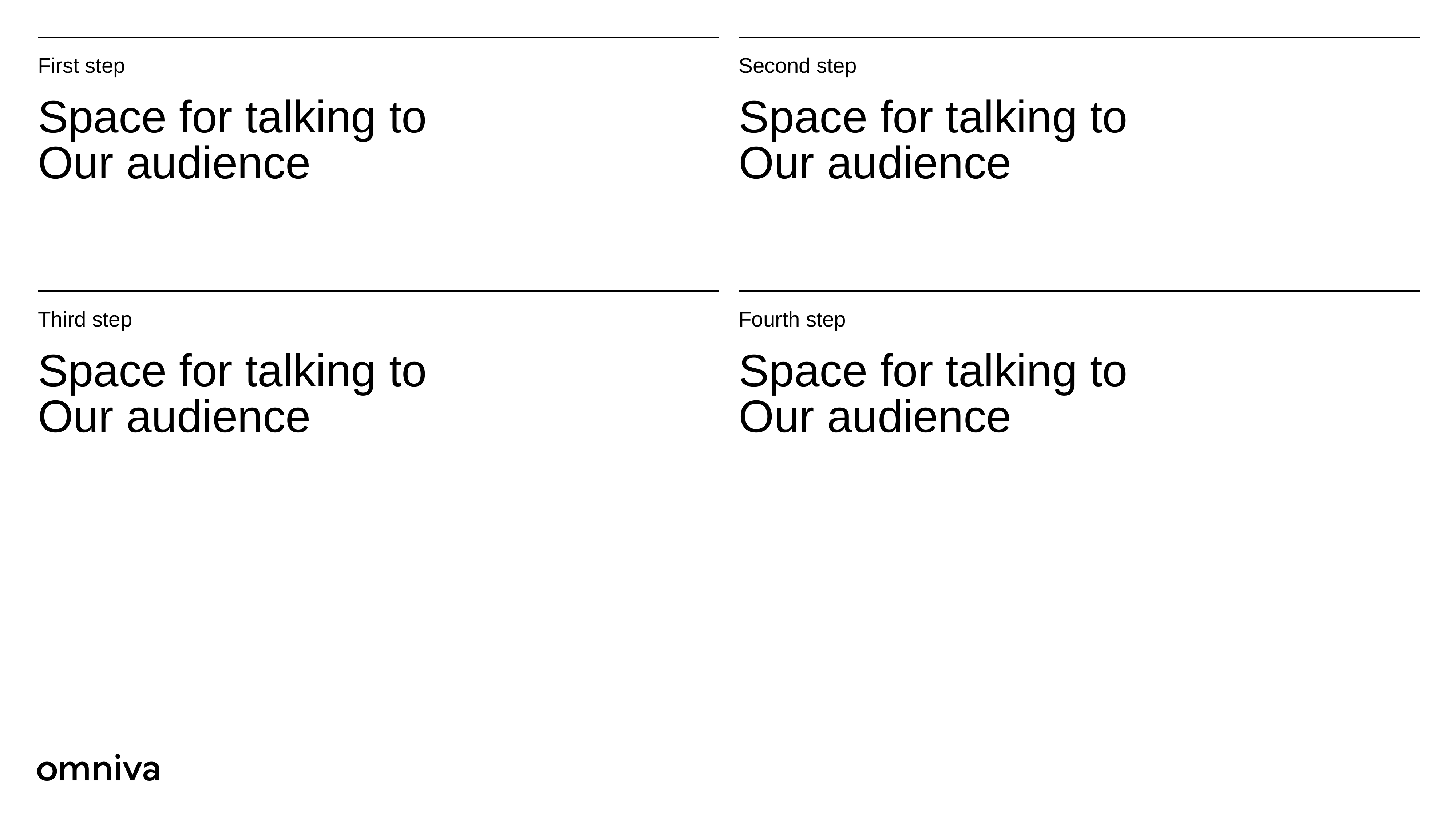

| First step |  | Second step |
| --- | --- | --- |
| Space for talking to Our audience |  | Space for talking to Our audience |
| Third step |  | Fourth step |
| Space for talking to Our audience |  | Space for talking to Our audience |